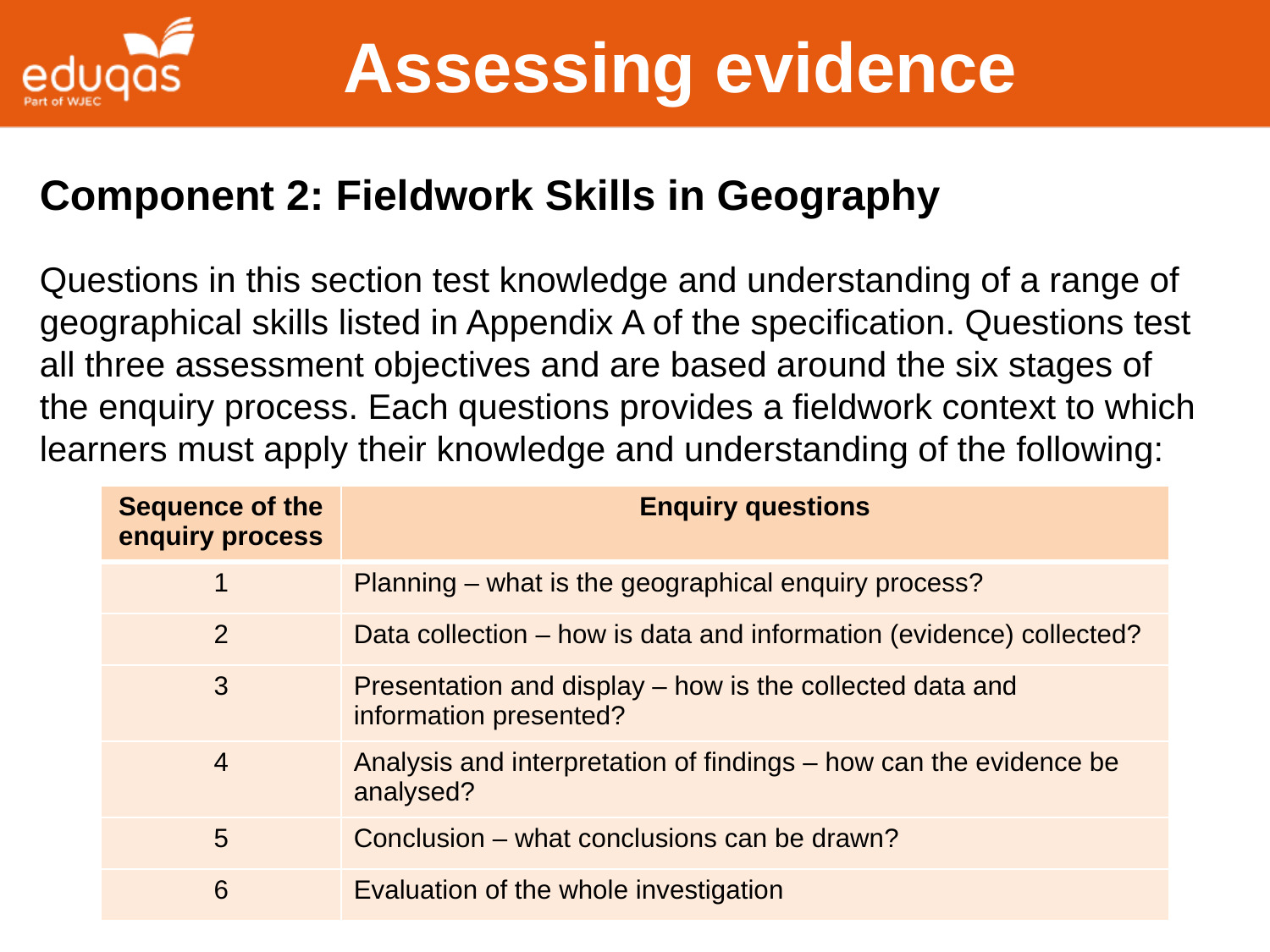

Assessing evidence
Component 2: Fieldwork Skills in Geography

Questions in this section test knowledge and understanding of a range of geographical skills listed in Appendix A of the specification. Questions test all three assessment objectives and are based around the six stages of the enquiry process. Each questions provides a fieldwork context to which learners must apply their knowledge and understanding of the following:
| Sequence of the enquiry process | Enquiry questions |
| --- | --- |
| 1 | Planning – what is the geographical enquiry process? |
| 2 | Data collection – how is data and information (evidence) collected? |
| 3 | Presentation and display – how is the collected data and information presented? |
| 4 | Analysis and interpretation of findings – how can the evidence be analysed? |
| 5 | Conclusion – what conclusions can be drawn? |
| 6 | Evaluation of the whole investigation |